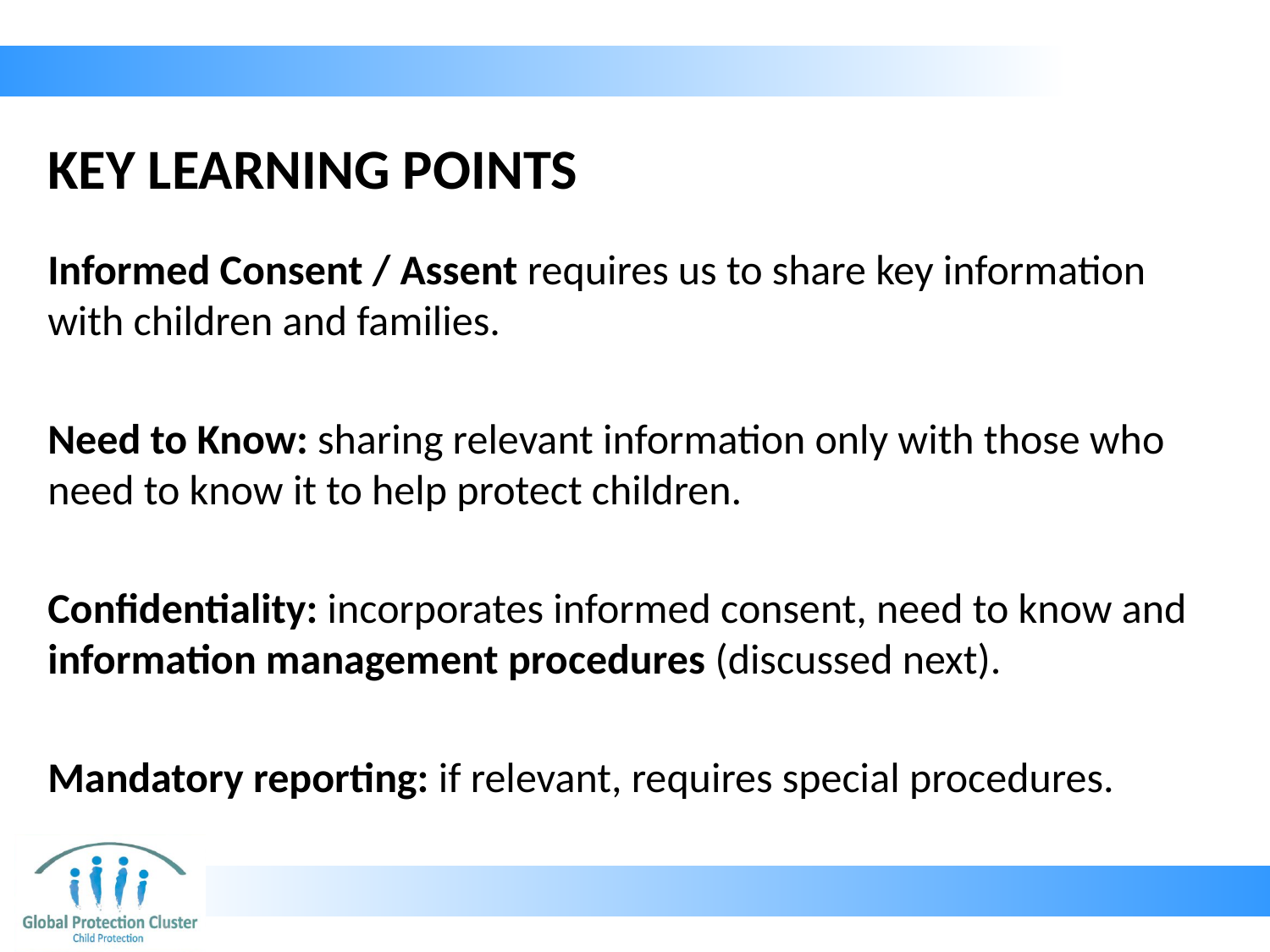

# KEY LEARNING POINTS
Informed Consent / Assent requires us to share key information with children and families.

Need to Know: sharing relevant information only with those who need to know it to help protect children.

Confidentiality: incorporates informed consent, need to know and information management procedures (discussed next).

Mandatory reporting: if relevant, requires special procedures.